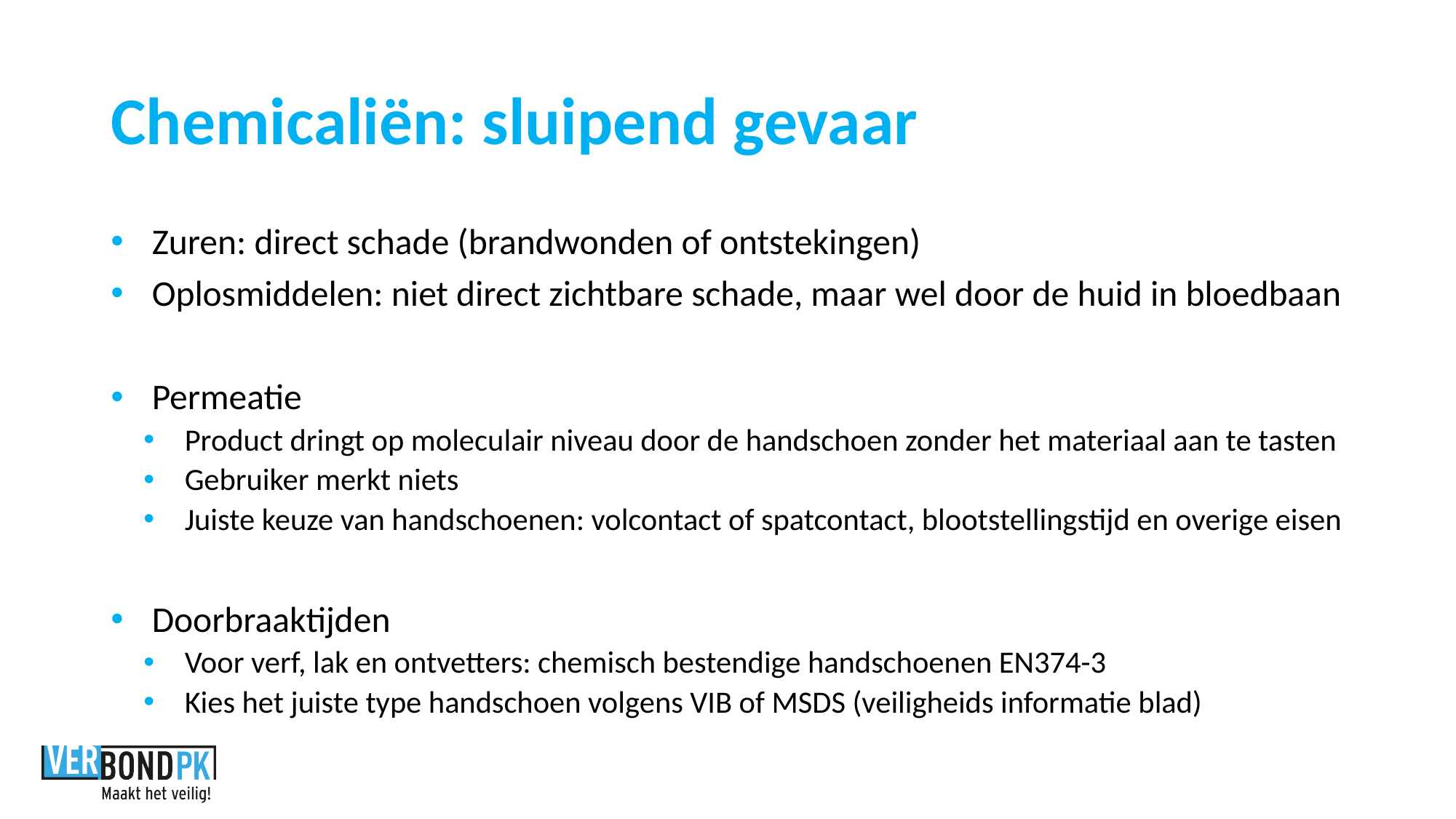

# Chemicaliën: sluipend gevaar
Zuren: direct schade (brandwonden of ontstekingen)
Oplosmiddelen: niet direct zichtbare schade, maar wel door de huid in bloedbaan

Permeatie
Product dringt op moleculair niveau door de handschoen zonder het materiaal aan te tasten
Gebruiker merkt niets
Juiste keuze van handschoenen: volcontact of spatcontact, blootstellingstijd en overige eisen

Doorbraaktijden
Voor verf, lak en ontvetters: chemisch bestendige handschoenen EN374-3
Kies het juiste type handschoen volgens VIB of MSDS (veiligheids informatie blad)